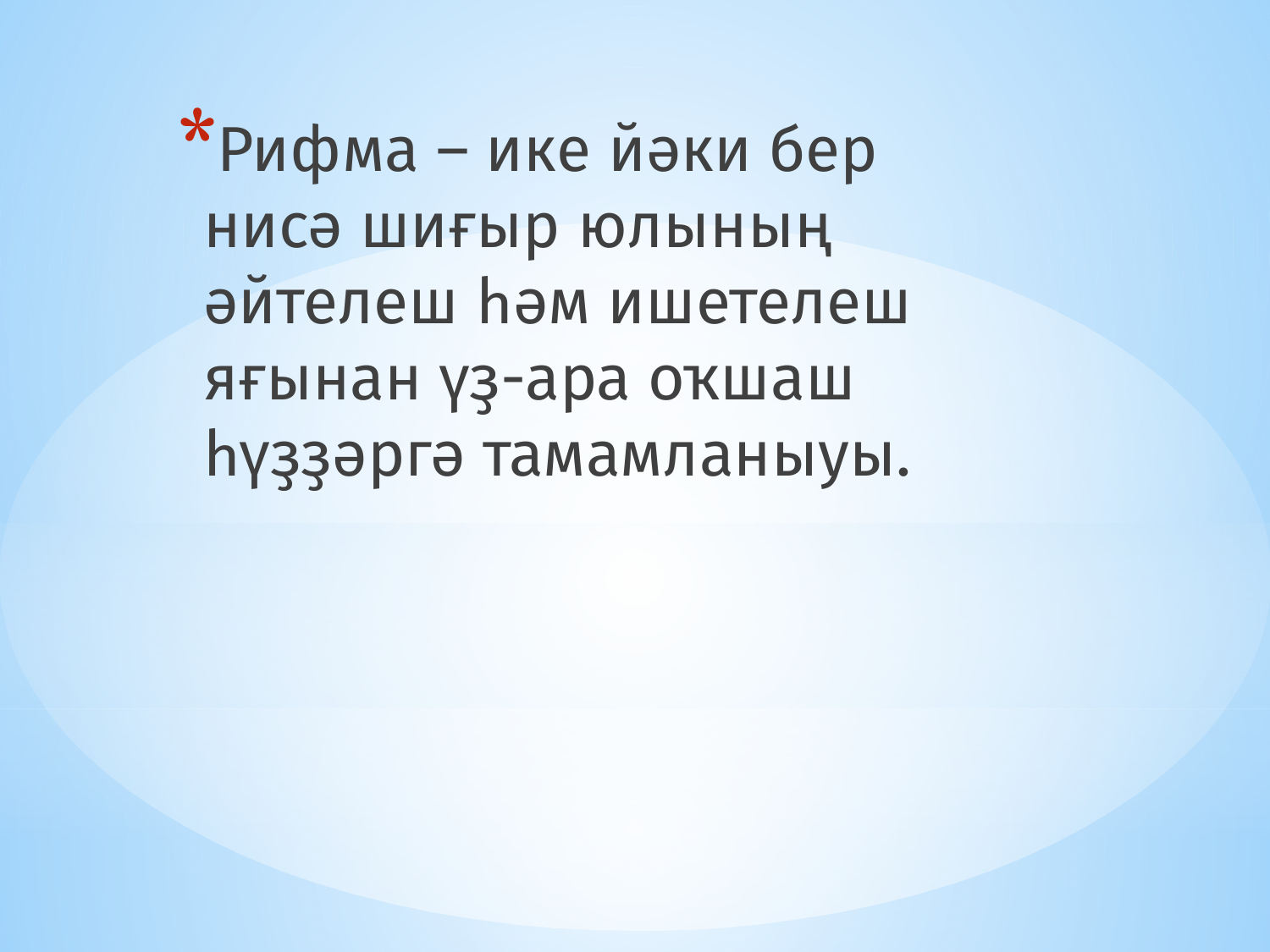

Рифма – ике йәки бер нисә шиғыр юлының әйтелеш һәм ишетелеш  яғынан үҙ-ара оҡшаш һүҙҙәргә тамамланыуы.
#